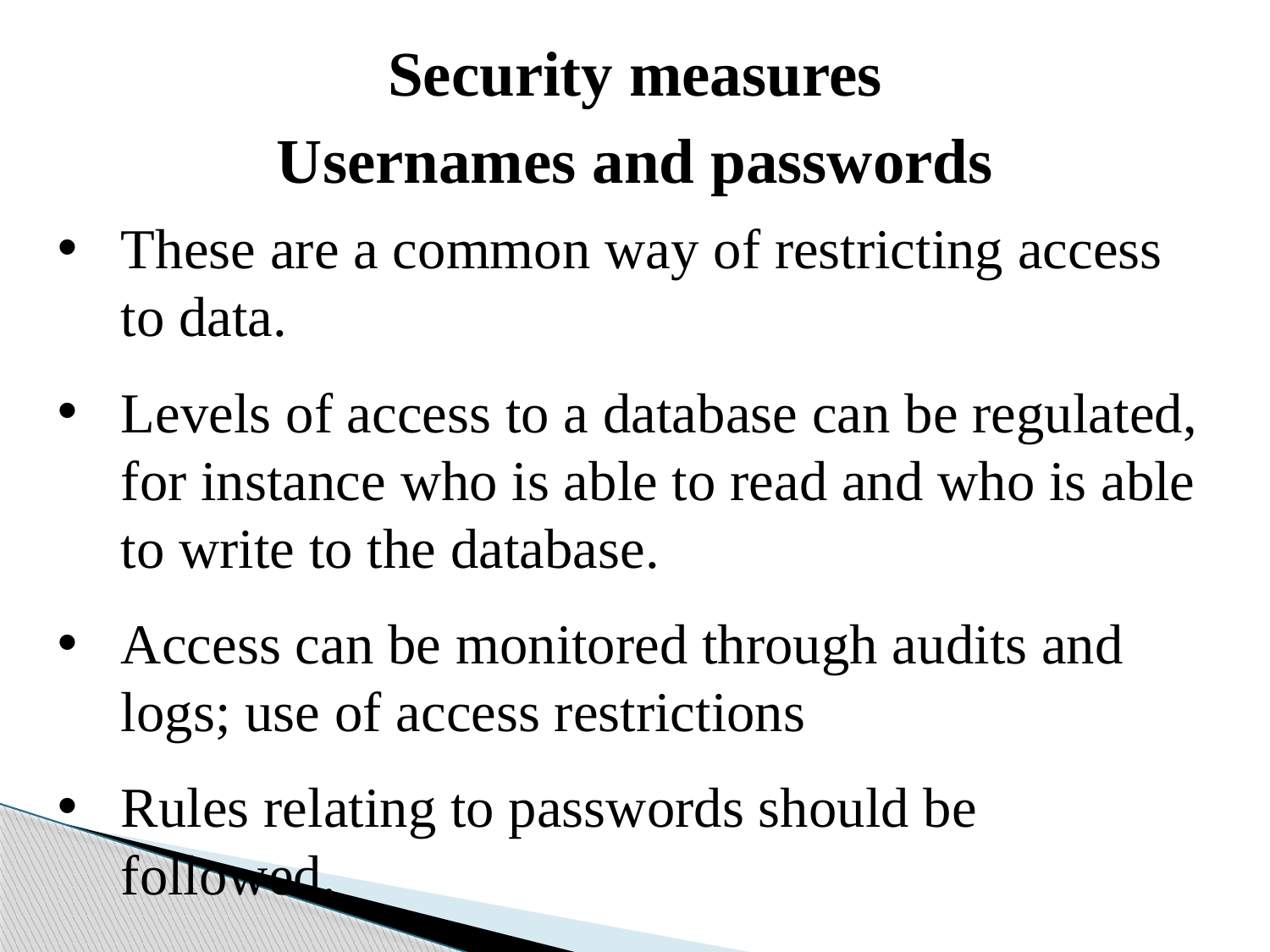

Security measures
Usernames and passwords
These are a common way of restricting access to data.
Levels of access to a database can be regulated, for instance who is able to read and who is able to write to the database.
Access can be monitored through audits and logs; use of access restrictions
Rules relating to passwords should be followed.